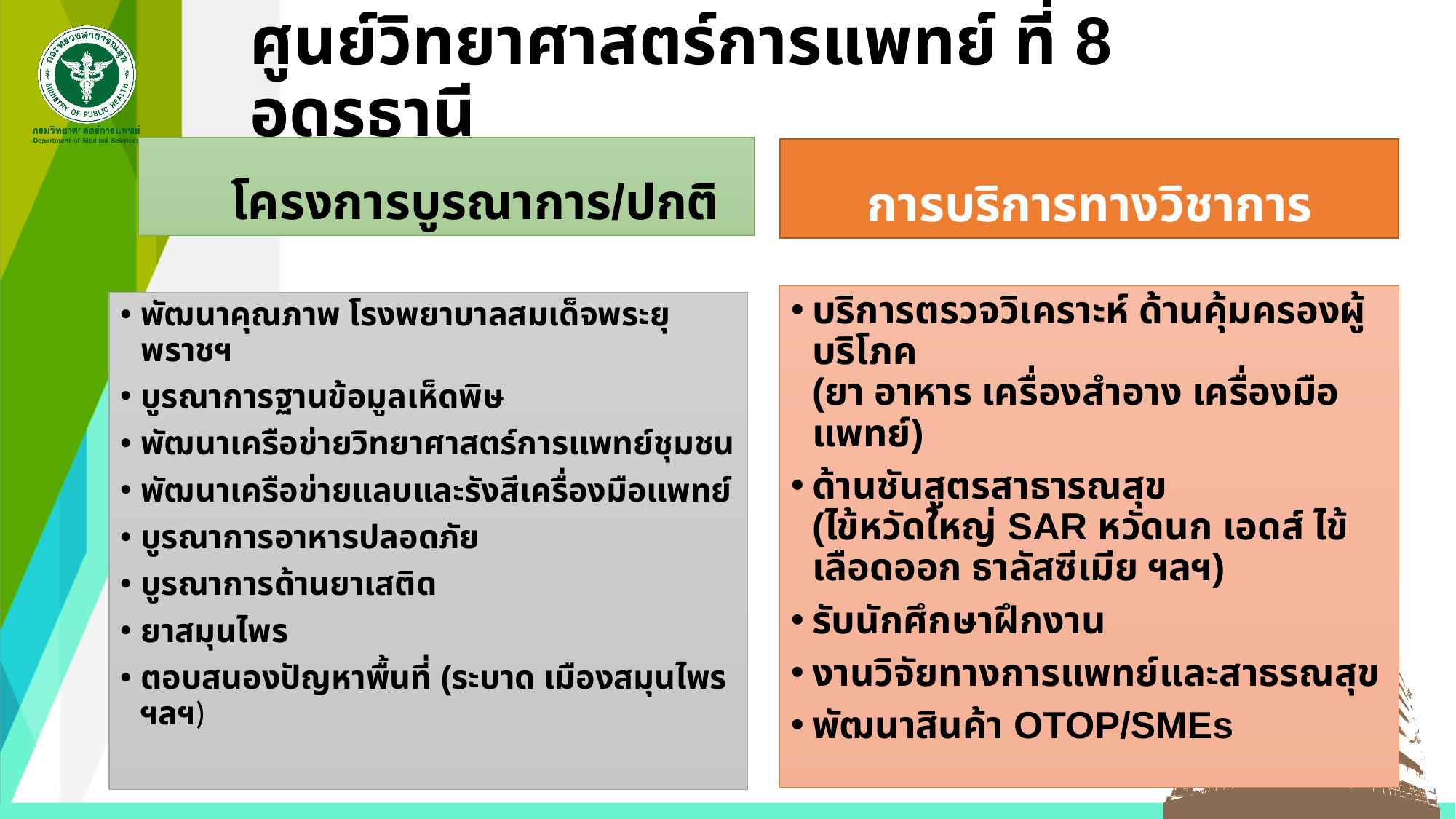

# ศูนย์วิทยาศาสตร์การแพทย์ ที่ 8 อุดรธานี
        โครงการบูรณาการ/ปกติ
      การบริการทางวิชาการ
บริการตรวจวิเคราะห์ ด้านคุ้มครองผู้บริโภค
(ยา อาหาร เครื่องสำอาง เครื่องมือแพทย์)
ด้านชันสูตรสาธารณสุข
(ไข้หวัดใหญ่ SAR หวัดนก เอดส์ ไข้เลือดออก ธาลัสซีเมีย ฯลฯ)
รับนักศึกษาฝึกงาน
งานวิจัยทางการแพทย์และสาธรณสุข
พัฒนาสินค้า OTOP/SMEs
พัฒนาคุณภาพ โรงพยาบาลสมเด็จพระยุพราชฯ
บูรณาการฐานข้อมูลเห็ดพิษ
พัฒนาเครือข่ายวิทยาศาสตร์การแพทย์ชุมชน
พัฒนาเครือข่ายแลบและรังสีเครื่องมือแพทย์
บูรณาการอาหารปลอดภัย
บูรณาการด้านยาเสติด
ยาสมุนไพร
ตอบสนองปัญหาพื้นที่ (ระบาด เมืองสมุนไพรฯลฯ)